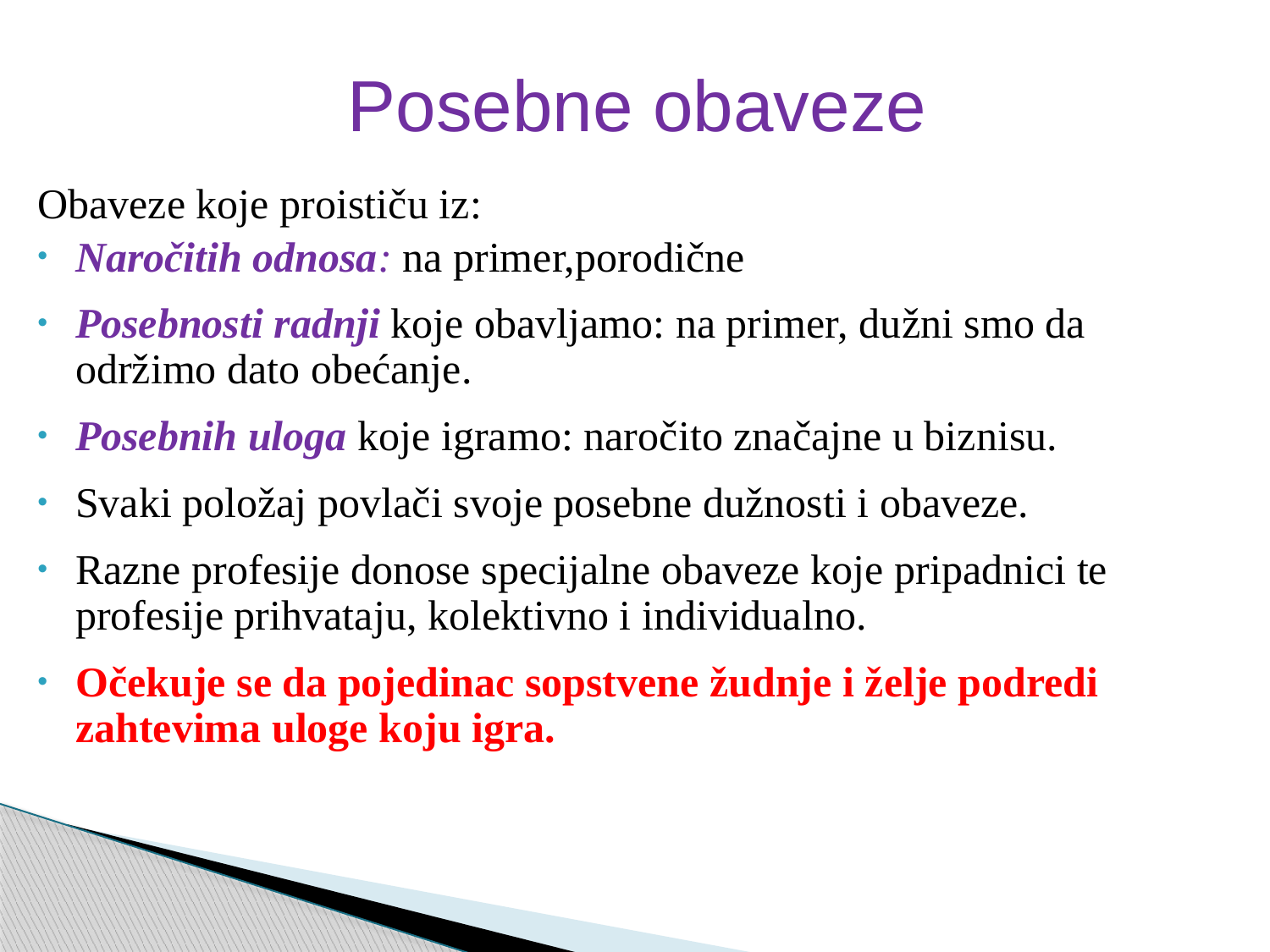

Posebne obaveze
Obaveze koje proističu iz:
Naročitih odnosa: na primer,porodične
Posebnosti radnji koje obavljamo: na primer, dužni smo da održimo dato obećanje.
Posebnih uloga koje igramo: naročito značajne u biznisu.
Svaki položaj povlači svoje posebne dužnosti i obaveze.
Razne profesije donose specijalne obaveze koje pripadnici te profesije prihvataju, kolektivno i individualno.
Očekuje se da pojedinac sopstvene žudnje i želje podredi zahtevima uloge koju igra.